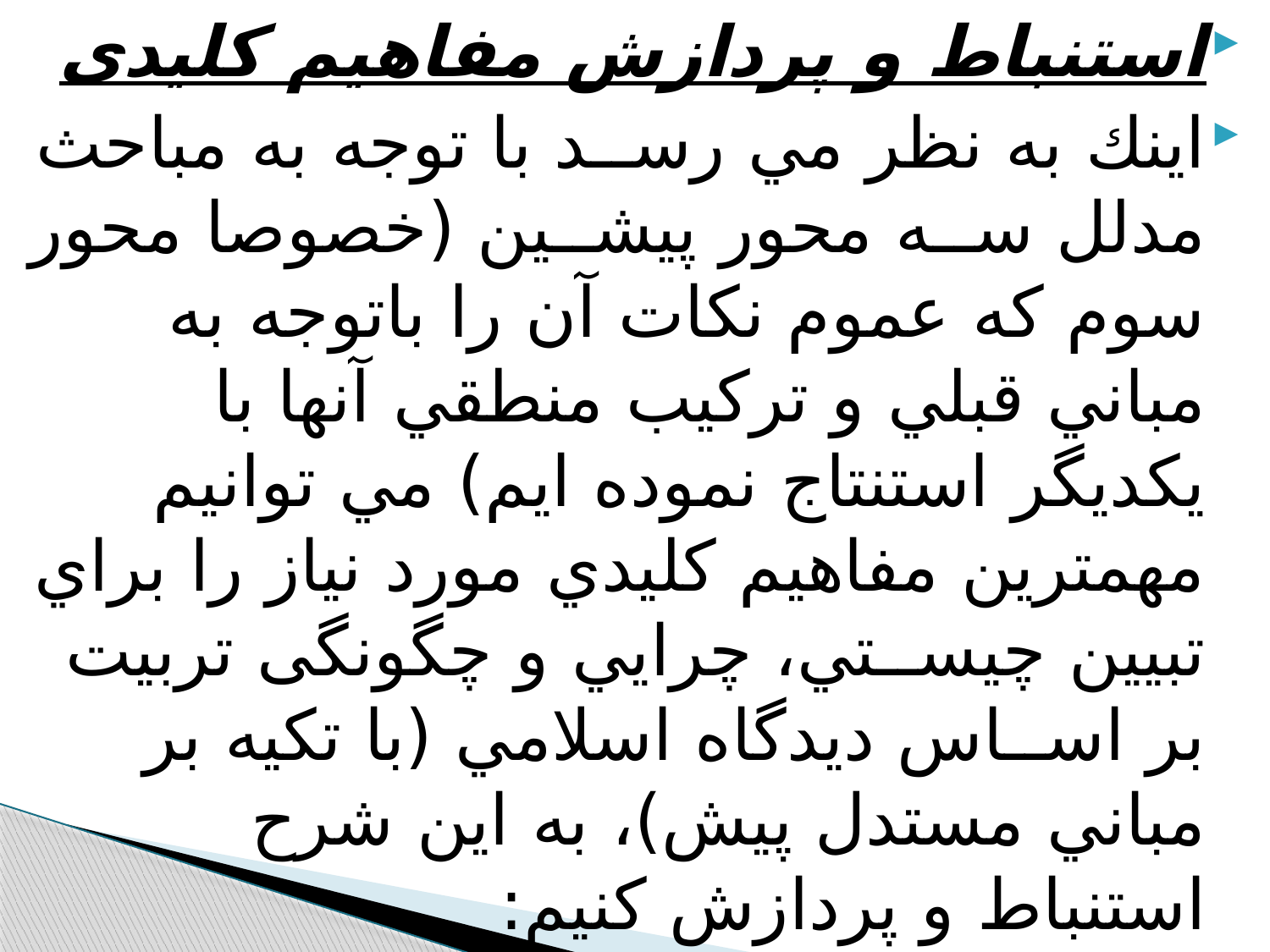

استنباط و پردازش مفاهیم کلیدی
اينك به نظر مي رســد با توجه به مباحث مدلل ســه محور پيشــين (خصوصا محور سوم که عموم نكات آن را باتوجه به مباني قبلي و تركيب منطقي آنها با يکديگر استنتاج نموده ايم) مي توانيم مهمترين مفاهيم كليدي مورد نياز را براي تبيين چيســتي، چرايي و چگونگی تربيت بر اســاس ديدگاه اسلامي (با تكيه بر مباني مستدل پيش)، به اين شرح استنباط و پردازش كنيم: